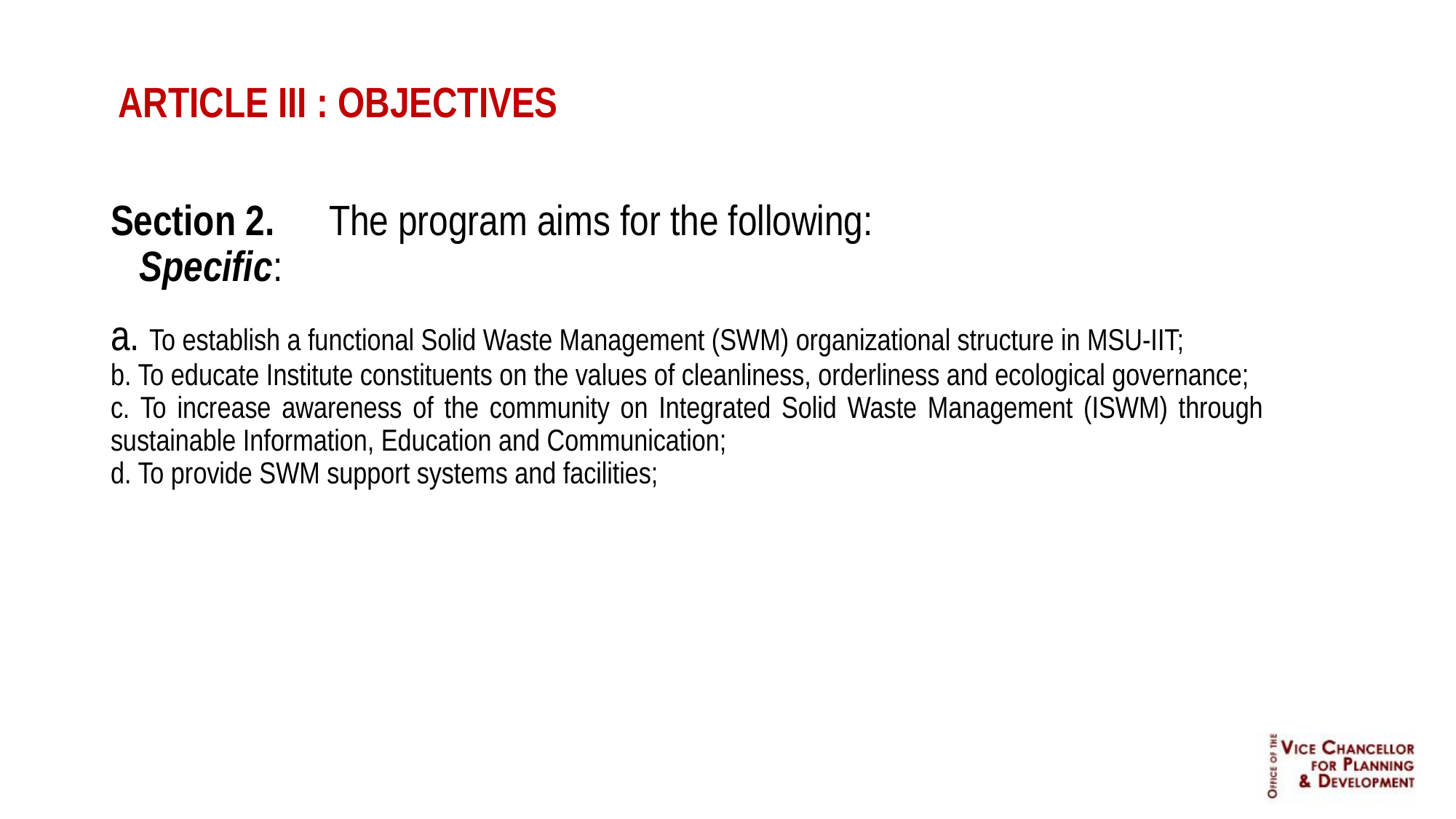

ARTICLE III : OBJECTIVES

Section 2.	The program aims for the following:
   Specific:

a. To establish a functional Solid Waste Management (SWM) organizational structure in MSU-IIT;
b. To educate Institute constituents on the values of cleanliness, orderliness and ecological governance;
c. To increase awareness of the community on Integrated Solid Waste Management (ISWM) through sustainable Information, Education and Communication;
d. To provide SWM support systems and facilities;